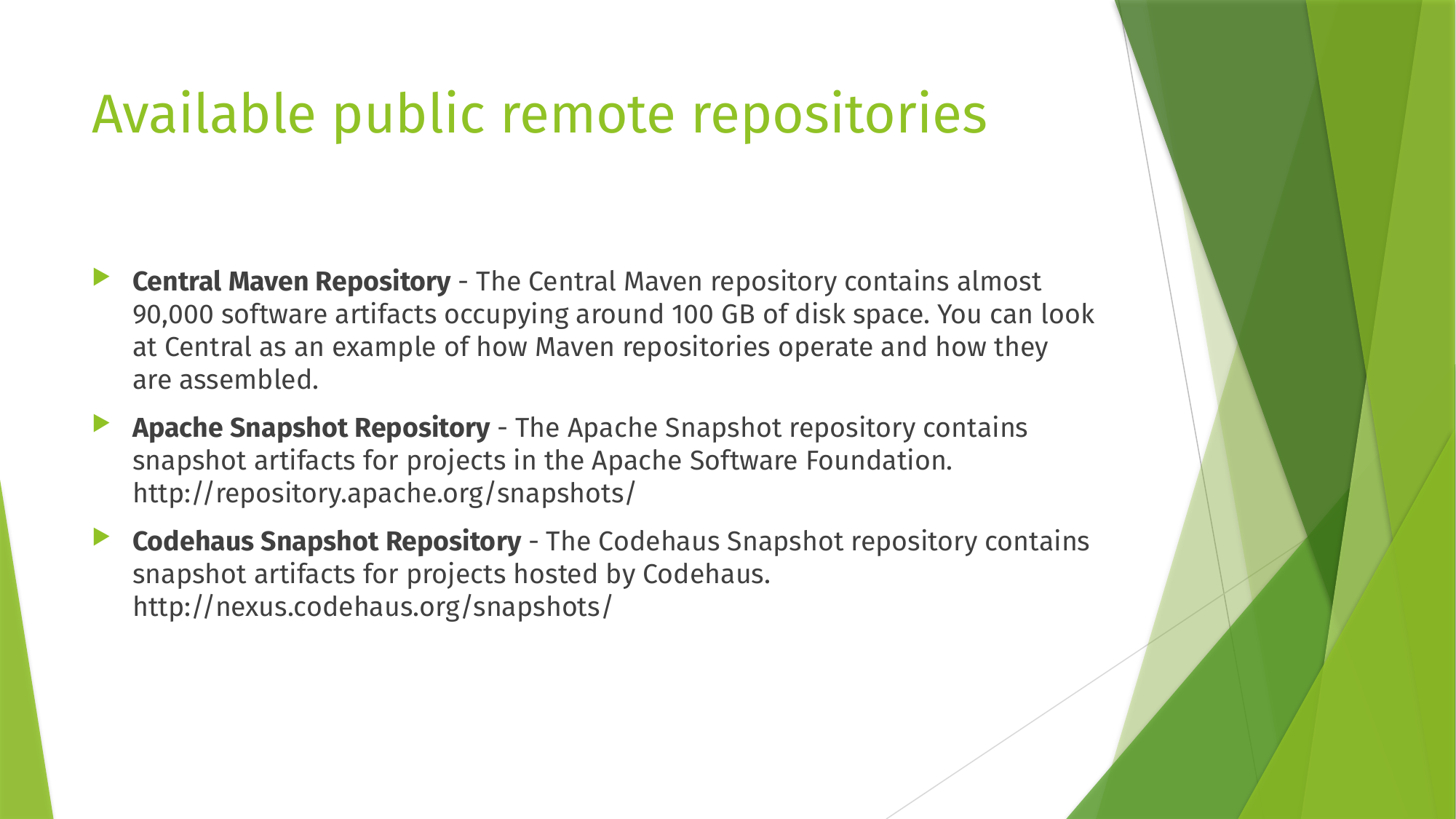

# Available public remote repositories
Central Maven Repository - The Central Maven repository contains almost 90,000 software artifacts occupying around 100 GB of disk space. You can look at Central as an example of how Maven repositories operate and how they are assembled.
Apache Snapshot Repository - The Apache Snapshot repository contains snapshot artifacts for projects in the Apache Software Foundation. http://repository.apache.org/snapshots/
Codehaus Snapshot Repository - The Codehaus Snapshot repository contains snapshot artifacts for projects hosted by Codehaus. http://nexus.codehaus.org/snapshots/